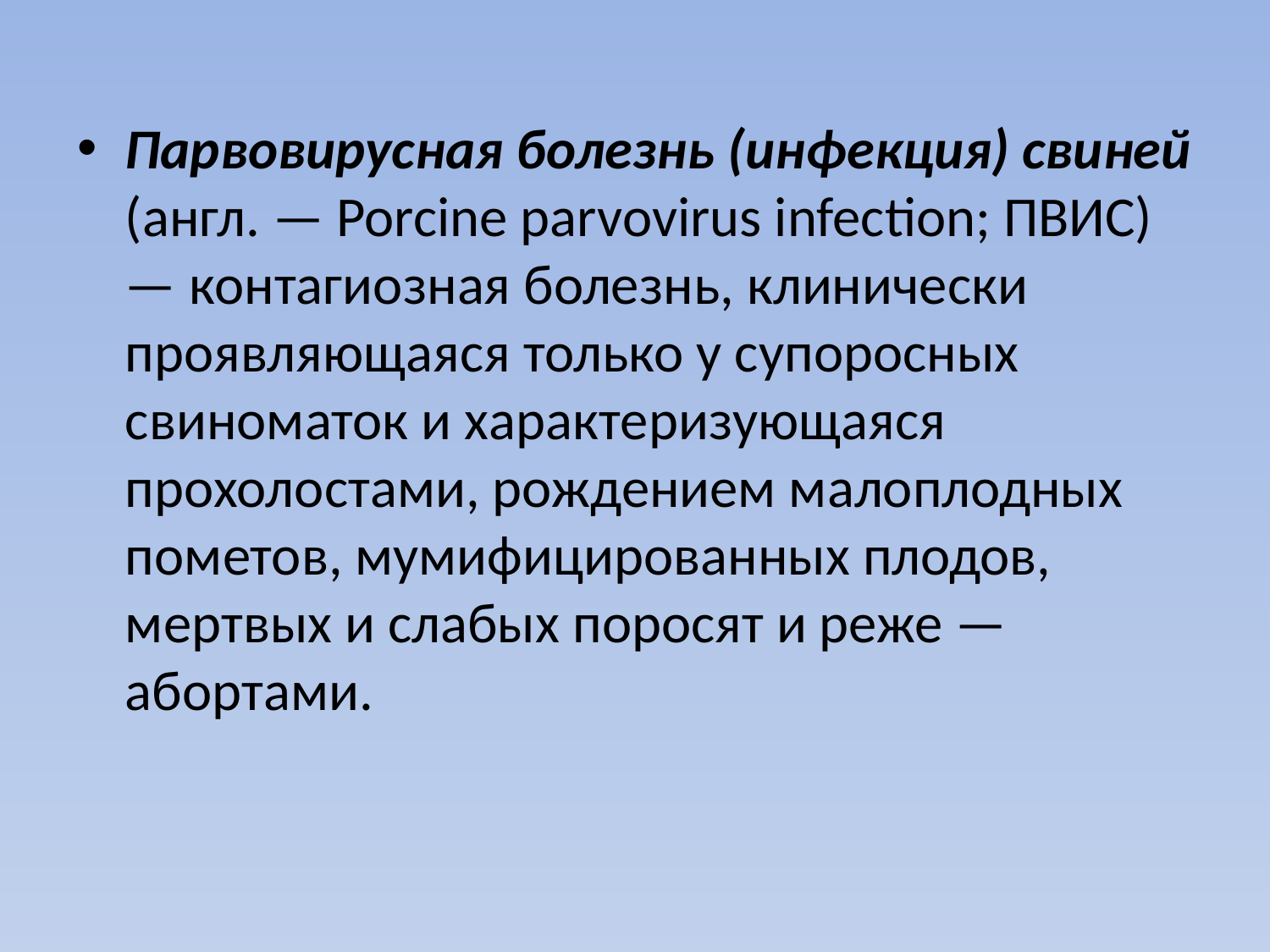

Парвовирусная болезнь (инфекция) свиней (англ. — Porcine parvovirus infection; ПВИС) — контагиозная болезнь, клинически проявляющаяся только у супоросных свиноматок и характеризующаяся прохолостами, рождением малоплодных пометов, мумифицированных плодов, мертвых и слабых поросят и реже — абортами.